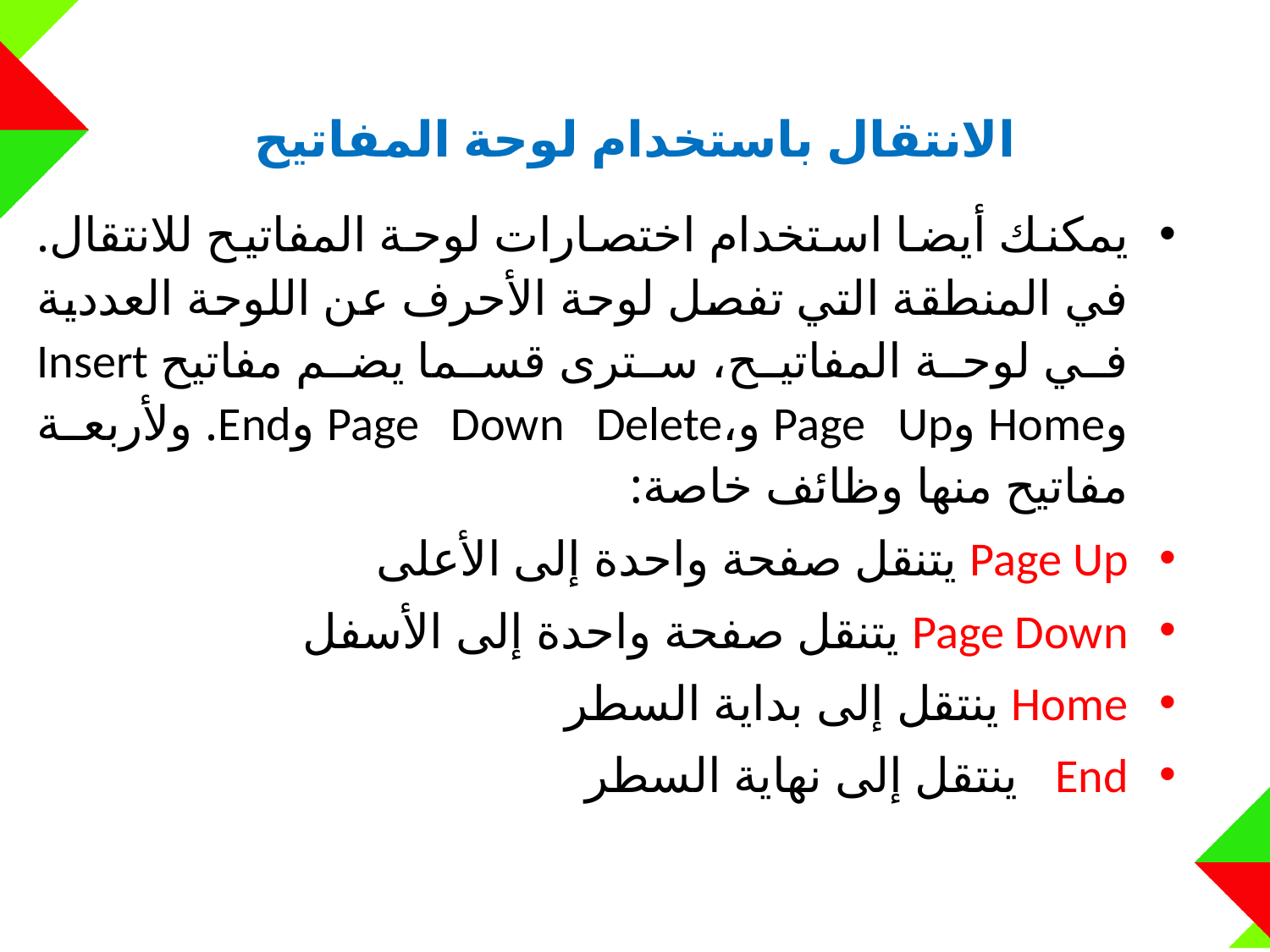

# الانتقال باستخدام لوحة المفاتيح
يمكنك أيضا استخدام اختصارات لوحة المفاتيح للانتقال. في المنطقة التي تفصل لوحة الأحرف عن اللوحة العددية في لوحة المفاتيح، سترى قسما يضم مفاتيح Insert وHome وPage Up و،Page Down Delete وEnd. ولأربعة مفاتيح منها وظائف خاصة:
Page Up يتنقل صفحة واحدة إلى الأعلى
Page Down يتنقل صفحة واحدة إلى الأسفل
Home ينتقل إلى بداية السطر
End   ينتقل إلى نهاية السطر